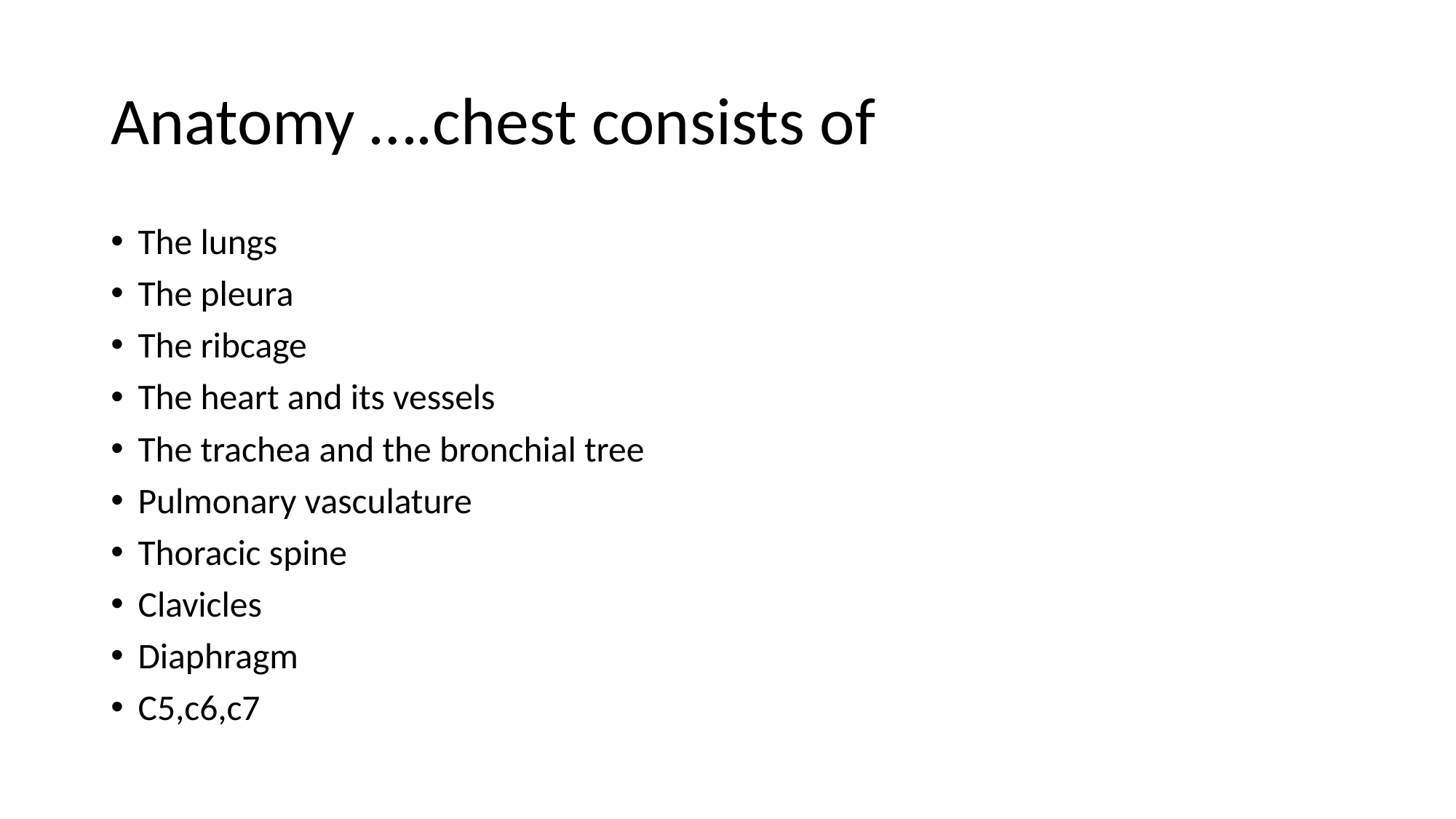

# Anatomy ….chest consists of
The lungs
The pleura
The ribcage
The heart and its vessels
The trachea and the bronchial tree
Pulmonary vasculature
Thoracic spine
Clavicles
Diaphragm
C5,c6,c7